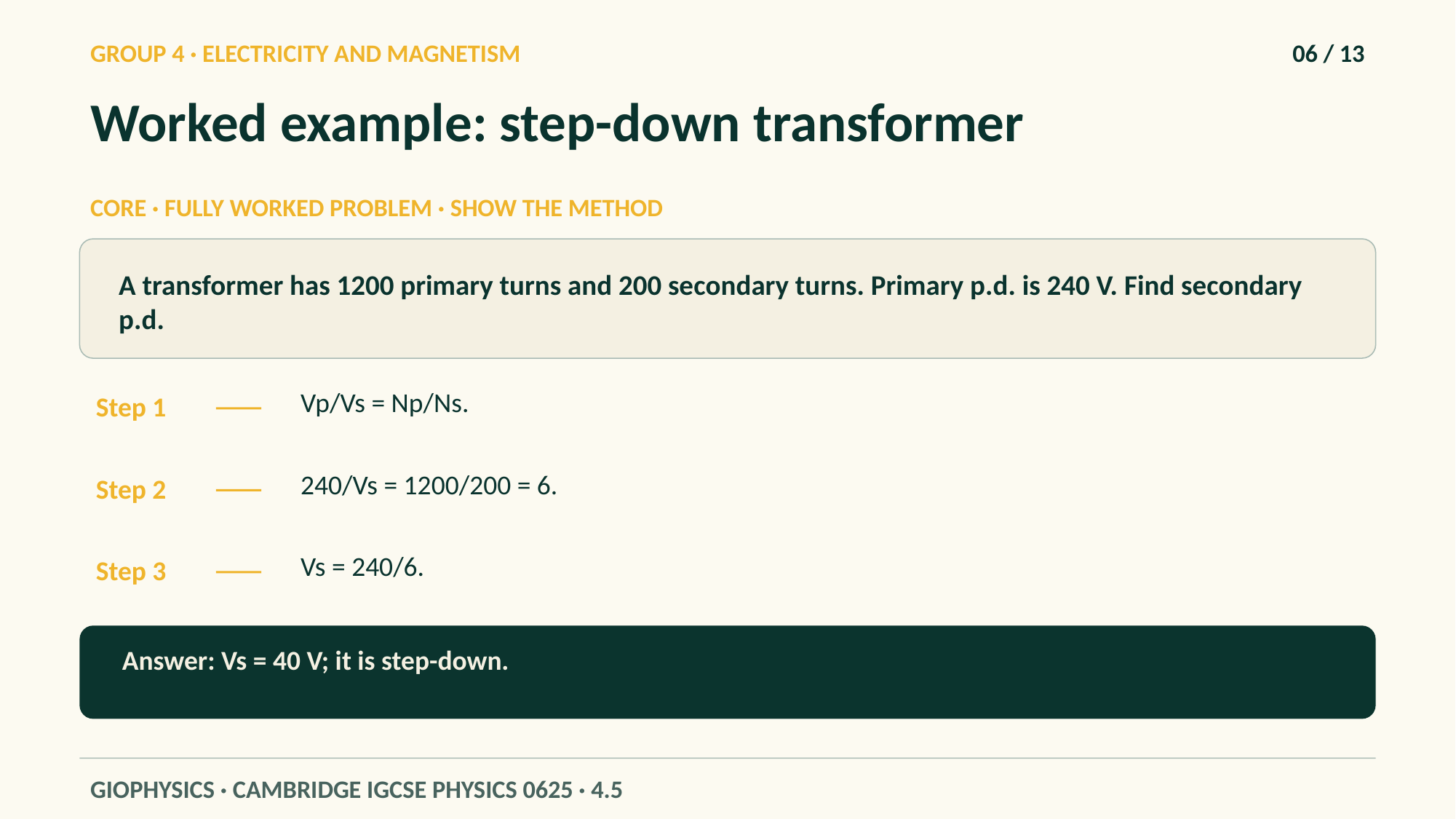

GROUP 4 · ELECTRICITY AND MAGNETISM
06 / 13
Worked example: step-down transformer
CORE · FULLY WORKED PROBLEM · SHOW THE METHOD

A transformer has 1200 primary turns and 200 secondary turns. Primary p.d. is 240 V. Find secondary p.d.
Vp/Vs = Np/Ns.
Step 1

240/Vs = 1200/200 = 6.
Step 2

Vs = 240/6.
Step 3

Answer: Vs = 40 V; it is step-down.

GIOPHYSICS · CAMBRIDGE IGCSE PHYSICS 0625 · 4.5